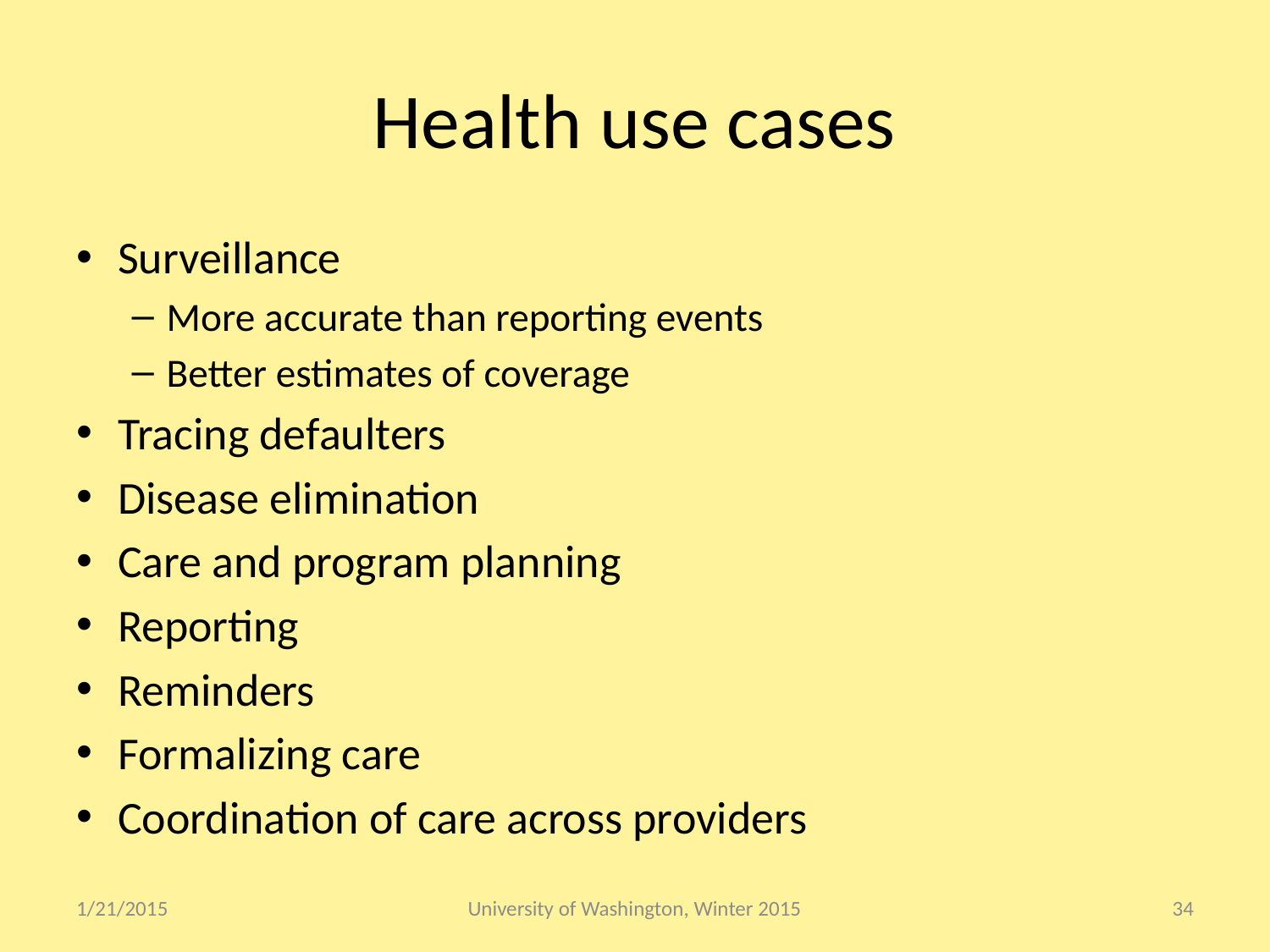

# Health use cases
Surveillance
More accurate than reporting events
Better estimates of coverage
Tracing defaulters
Disease elimination
Care and program planning
Reporting
Reminders
Formalizing care
Coordination of care across providers
1/21/2015
University of Washington, Winter 2015
34